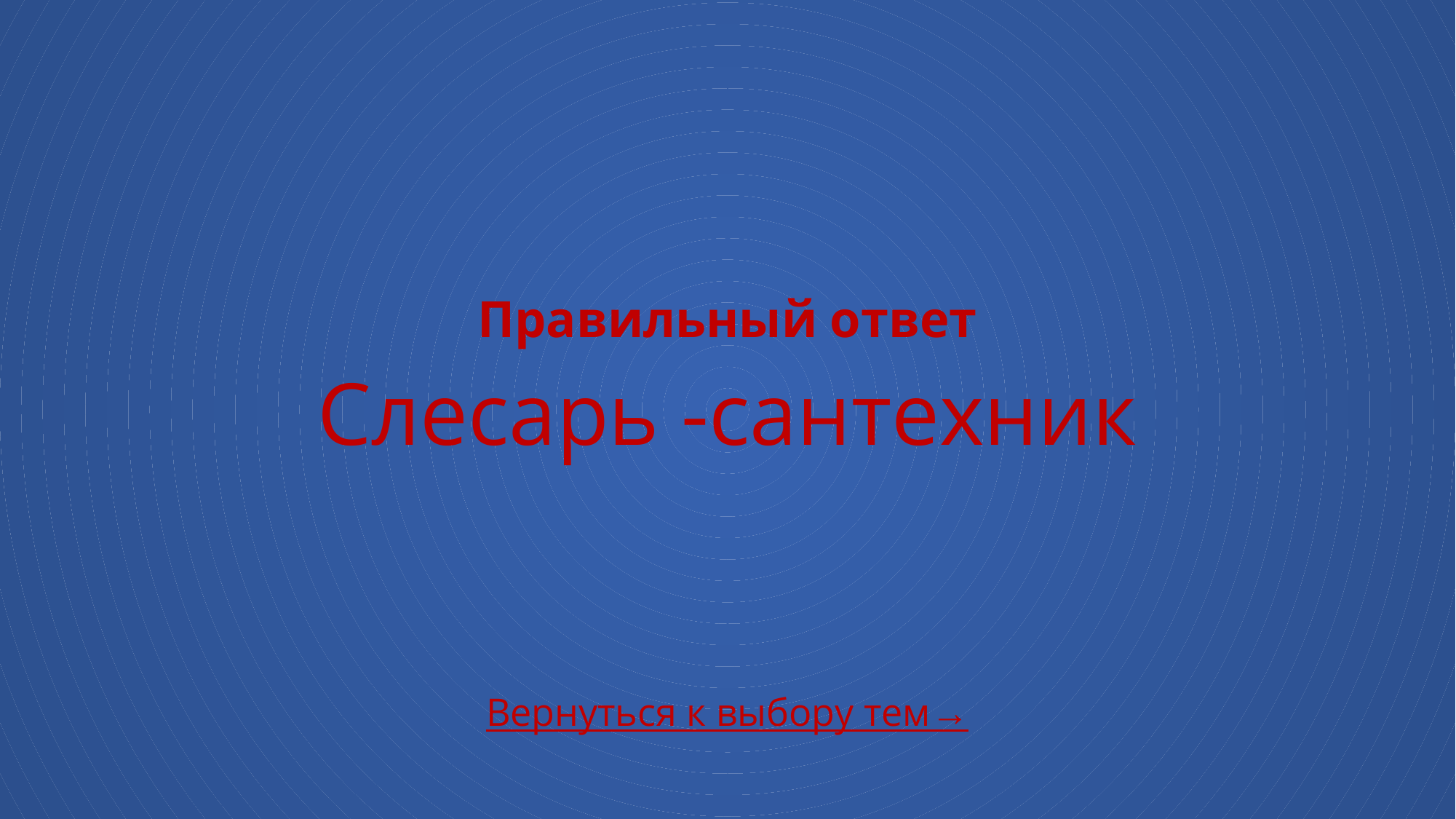

# Правильный ответ Слесарь -сантехник
Вернуться к выбору тем→